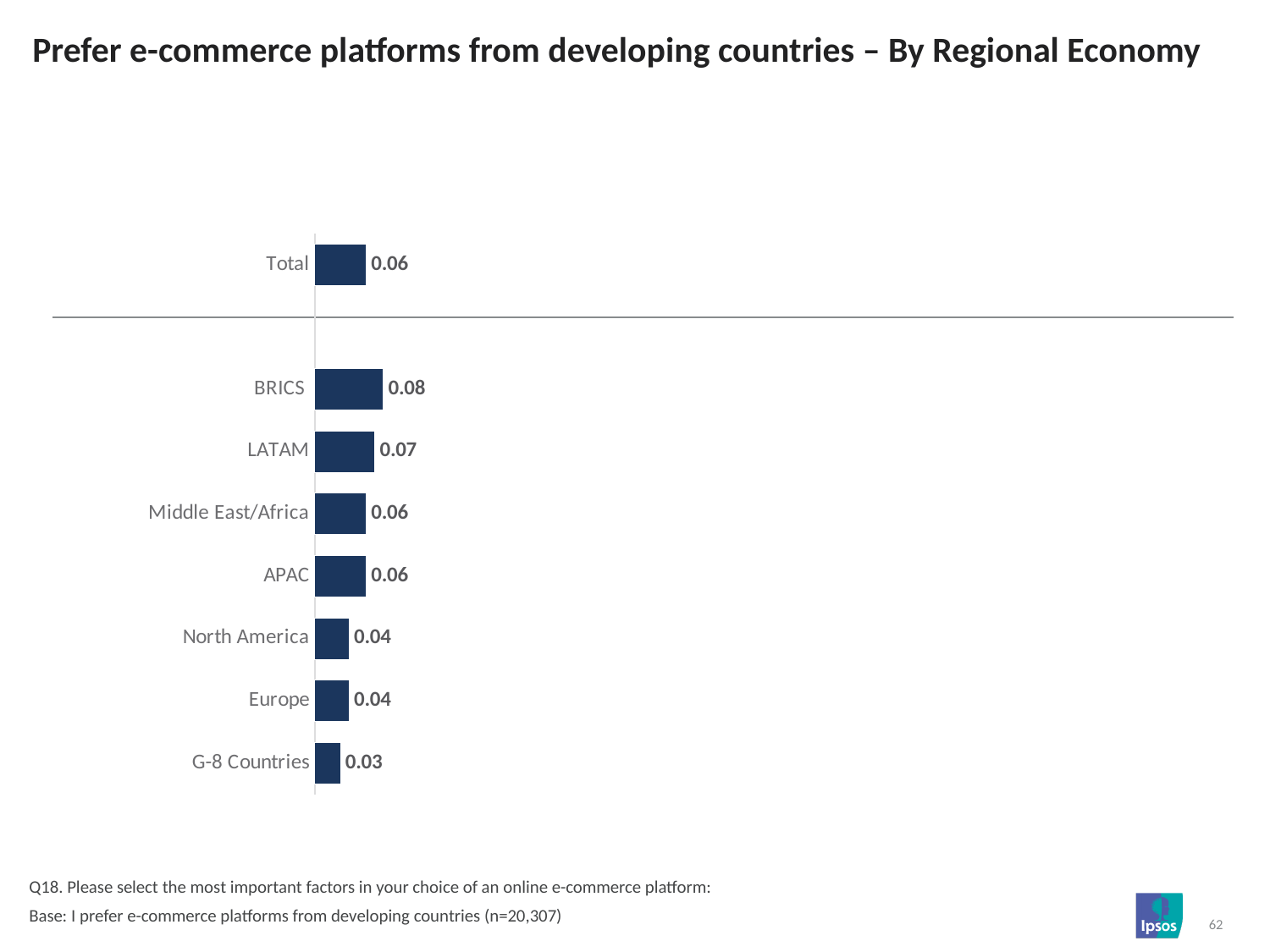

# Prefer e-commerce platforms from developing countries – By Regional Economy

### Chart

| Category | Column1 |
|---|---|
| Total | 0.06 |
|  | None |
| BRICS  | 0.08 |
| LATAM | 0.07 |
| Middle East/Africa | 0.06 |
| APAC | 0.06 |
| North America | 0.04 |
| Europe | 0.04 |
| G-8 Countries | 0.03 |
Q18. Please select the most important factors in your choice of an online e-commerce platform:
Base: I prefer e-commerce platforms from developing countries (n=20,307)